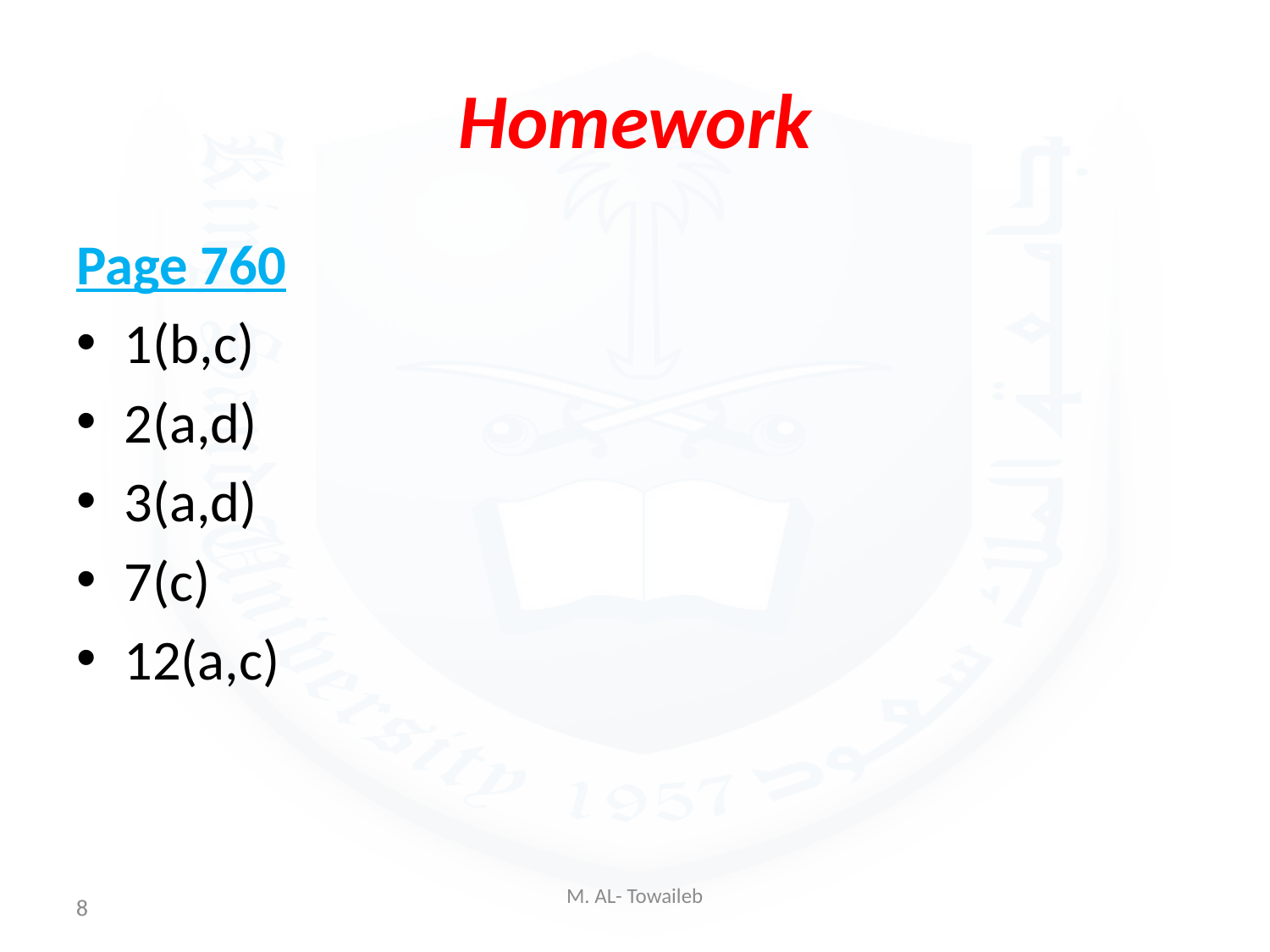

# Homework
Page 760
1(b,c)
2(a,d)
3(a,d)
7(c)
12(a,c)
8
M. AL- Towaileb